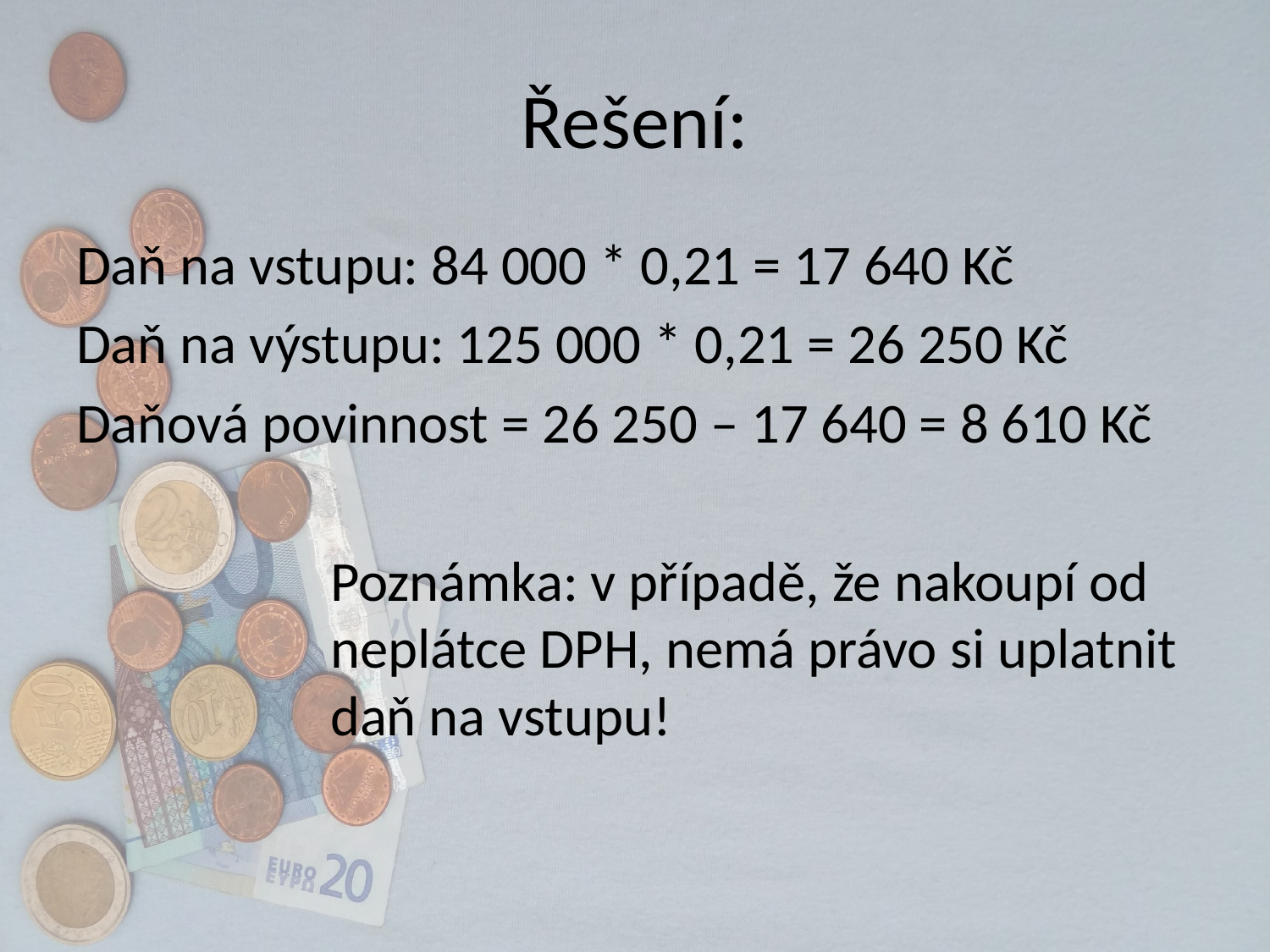

# Řešení:
Daň na vstupu: 84 000 * 0,21 = 17 640 Kč
Daň na výstupu: 125 000 * 0,21 = 26 250 Kč
Daňová povinnost = 26 250 – 17 640 = 8 610 Kč

		Poznámka: v případě, že nakoupí od 		neplátce DPH, nemá právo si uplatnit 		daň na vstupu!